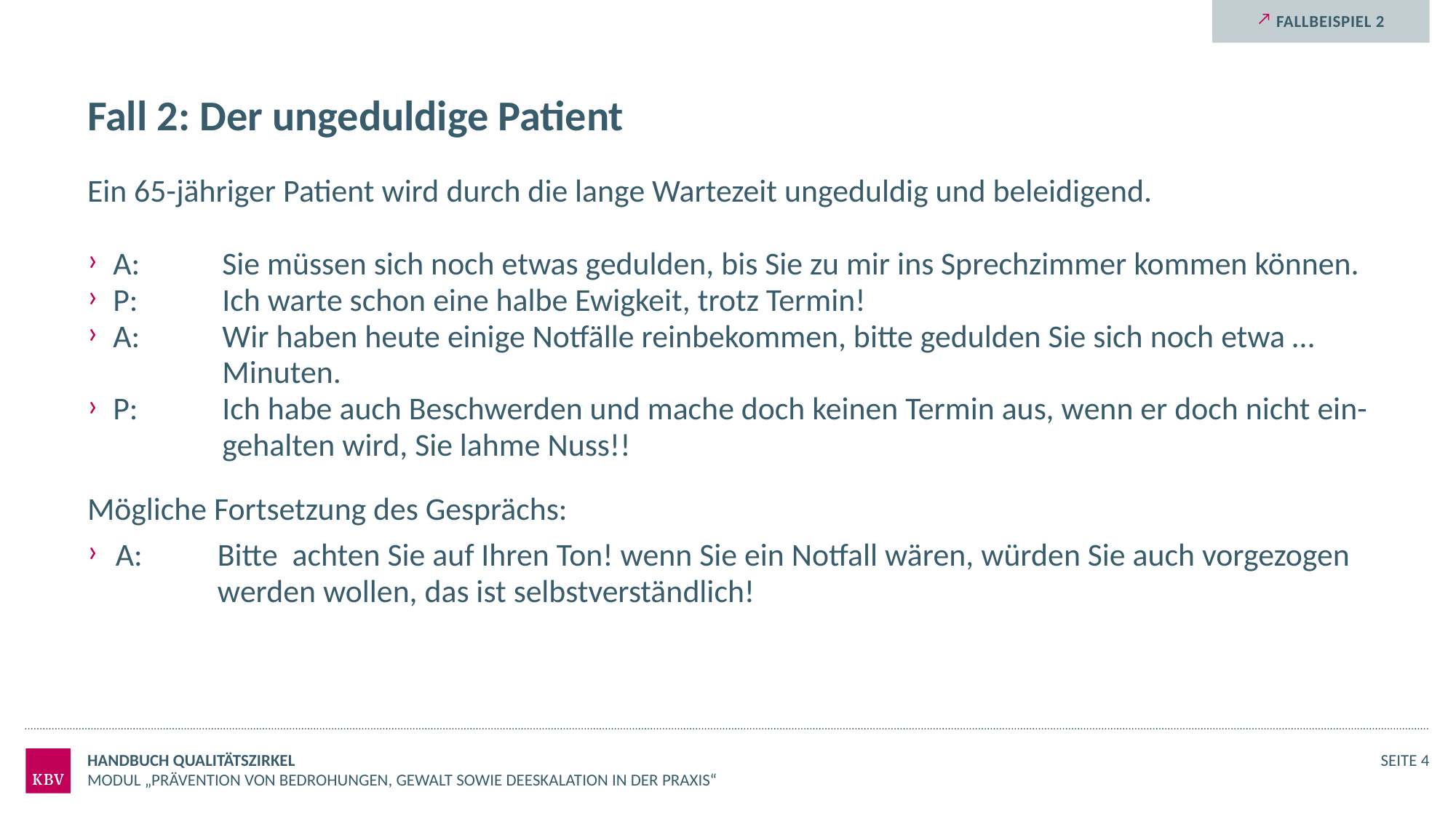

Fallbeispiel 2
# Fall 2: Der ungeduldige Patient
Ein 65-jähriger Patient wird durch die lange Wartezeit ungeduldig und beleidigend.

A: 	Sie müssen sich noch etwas gedulden, bis Sie zu mir ins Sprechzimmer kommen können.
P: 	Ich warte schon eine halbe Ewigkeit, trotz Termin!
A: 	Wir haben heute einige Notfälle reinbekommen, bitte gedulden Sie sich noch etwa … 	Minuten.
P: 	Ich habe auch Beschwerden und mache doch keinen Termin aus, wenn er doch nicht ein-	gehalten wird, Sie lahme Nuss!!
Mögliche Fortsetzung des Gesprächs:
 A: 	Bitte  achten Sie auf Ihren Ton! wenn Sie ein Notfall wären, würden Sie auch vorgezogen 	werden wollen, das ist selbstverständlich!
Handbuch Qualitätszirkel
Seite 4
Modul „Prävention von Bedrohungen, Gewalt sowie Deeskalation in der Praxis“